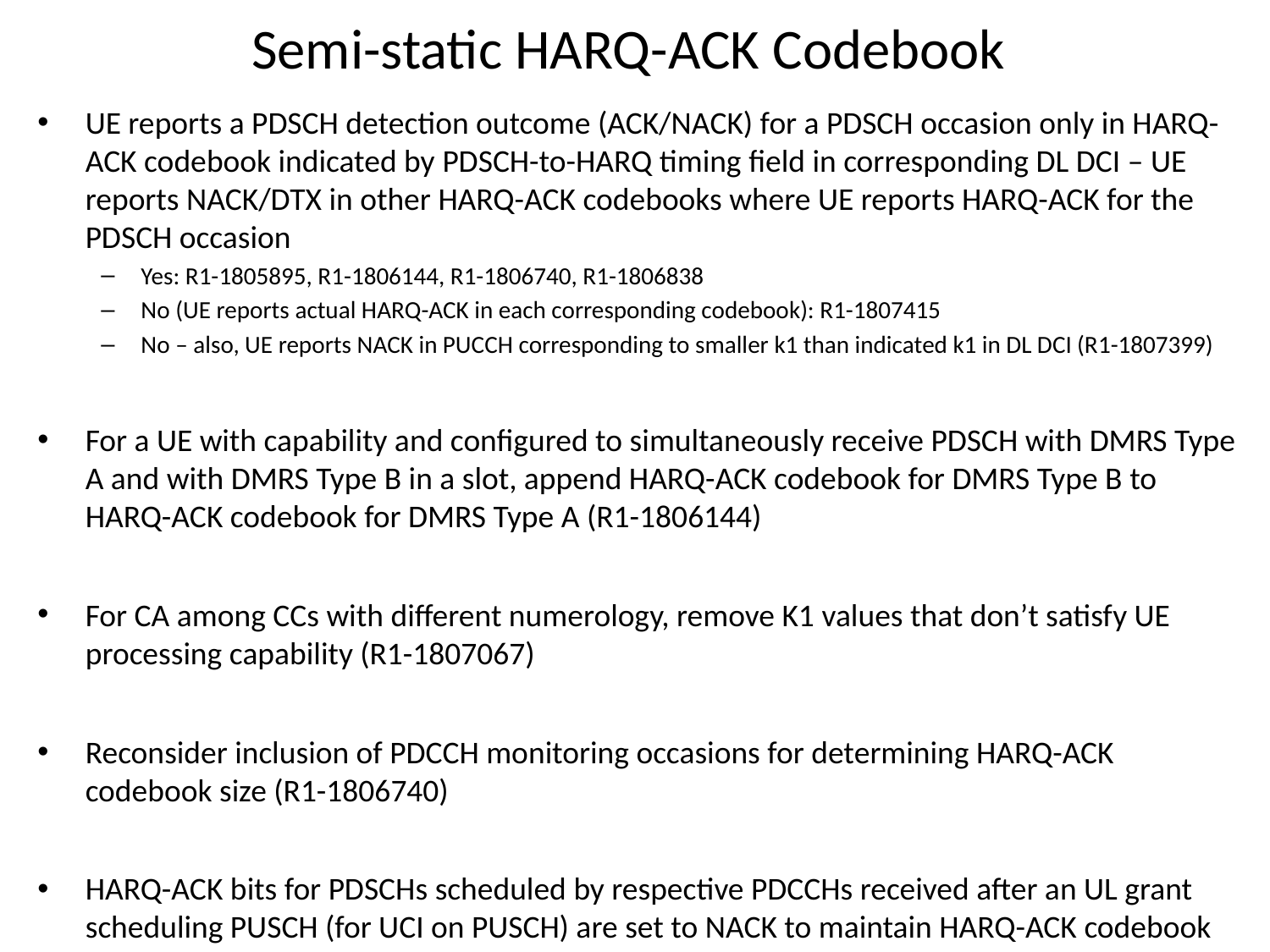

# Semi-static HARQ-ACK Codebook
UE reports a PDSCH detection outcome (ACK/NACK) for a PDSCH occasion only in HARQ-ACK codebook indicated by PDSCH-to-HARQ timing field in corresponding DL DCI – UE reports NACK/DTX in other HARQ-ACK codebooks where UE reports HARQ-ACK for the PDSCH occasion
Yes: R1-1805895, R1-1806144, R1-1806740, R1-1806838
No (UE reports actual HARQ-ACK in each corresponding codebook): R1-1807415
No – also, UE reports NACK in PUCCH corresponding to smaller k1 than indicated k1 in DL DCI (R1-1807399)

For a UE with capability and configured to simultaneously receive PDSCH with DMRS Type A and with DMRS Type B in a slot, append HARQ-ACK codebook for DMRS Type B to HARQ-ACK codebook for DMRS Type A (R1-1806144)

For CA among CCs with different numerology, remove K1 values that don’t satisfy UE processing capability (R1-1807067)

Reconsider inclusion of PDCCH monitoring occasions for determining HARQ-ACK codebook size (R1-1806740)

HARQ-ACK bits for PDSCHs scheduled by respective PDCCHs received after an UL grant scheduling PUSCH (for UCI on PUSCH) are set to NACK to maintain HARQ-ACK codebook size (R1-1807262)